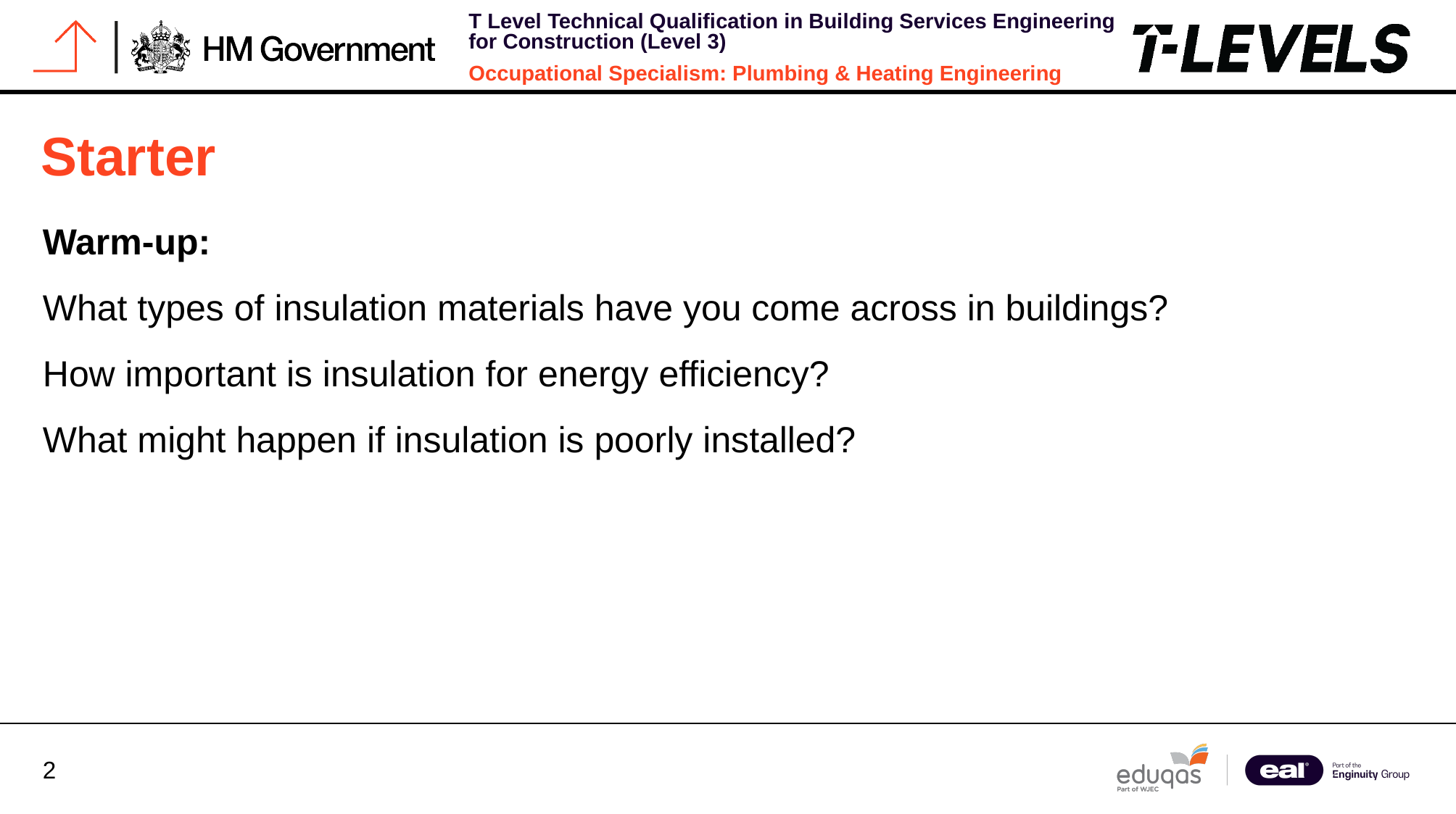

# Starter
Warm-up:
What types of insulation materials have you come across in buildings?
How important is insulation for energy efficiency?
What might happen if insulation is poorly installed?